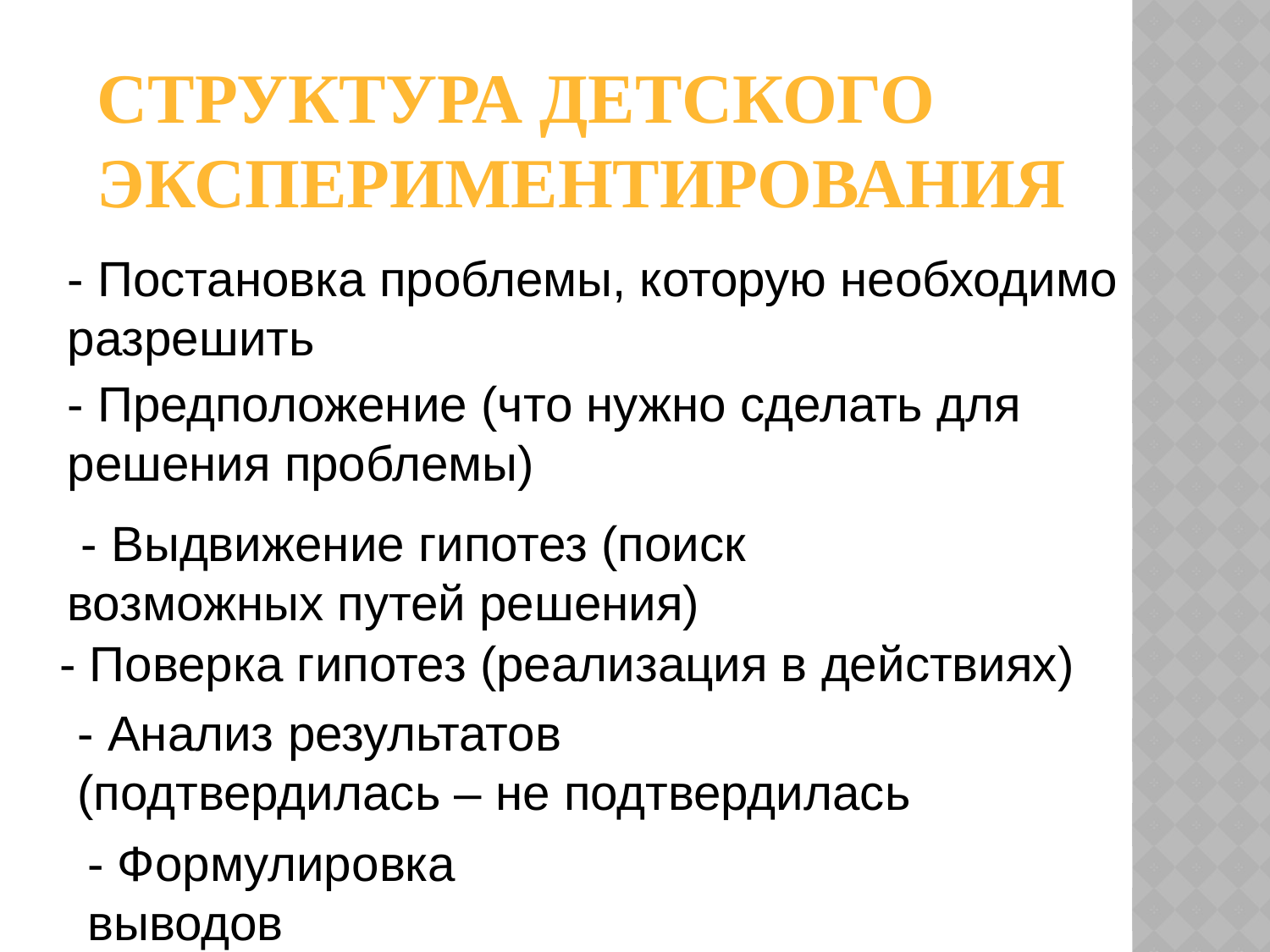

Структура детского экспериментирования
- Постановка проблемы, которую необходимо разрешить
- Предположение (что нужно сделать для решения проблемы)
 - Выдвижение гипотез (поиск возможных путей решения)
  - Поверка гипотез (реализация в действиях)
- Анализ результатов (подтвердилась – не подтвердилась
- Формулировка выводов